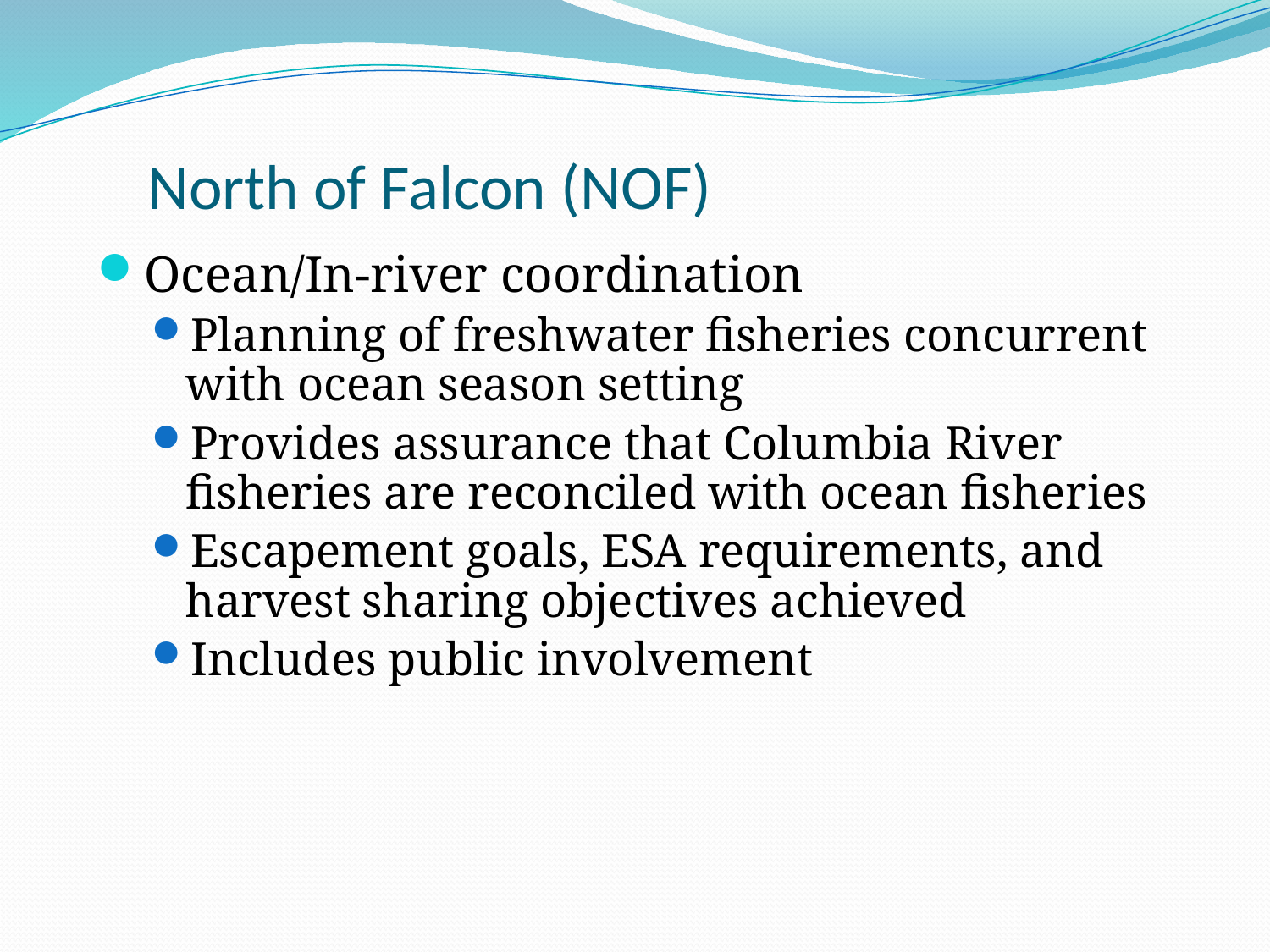

# North of Falcon (NOF)
Ocean/In-river coordination
Planning of freshwater fisheries concurrent with ocean season setting
Provides assurance that Columbia River fisheries are reconciled with ocean fisheries
Escapement goals, ESA requirements, and harvest sharing objectives achieved
Includes public involvement